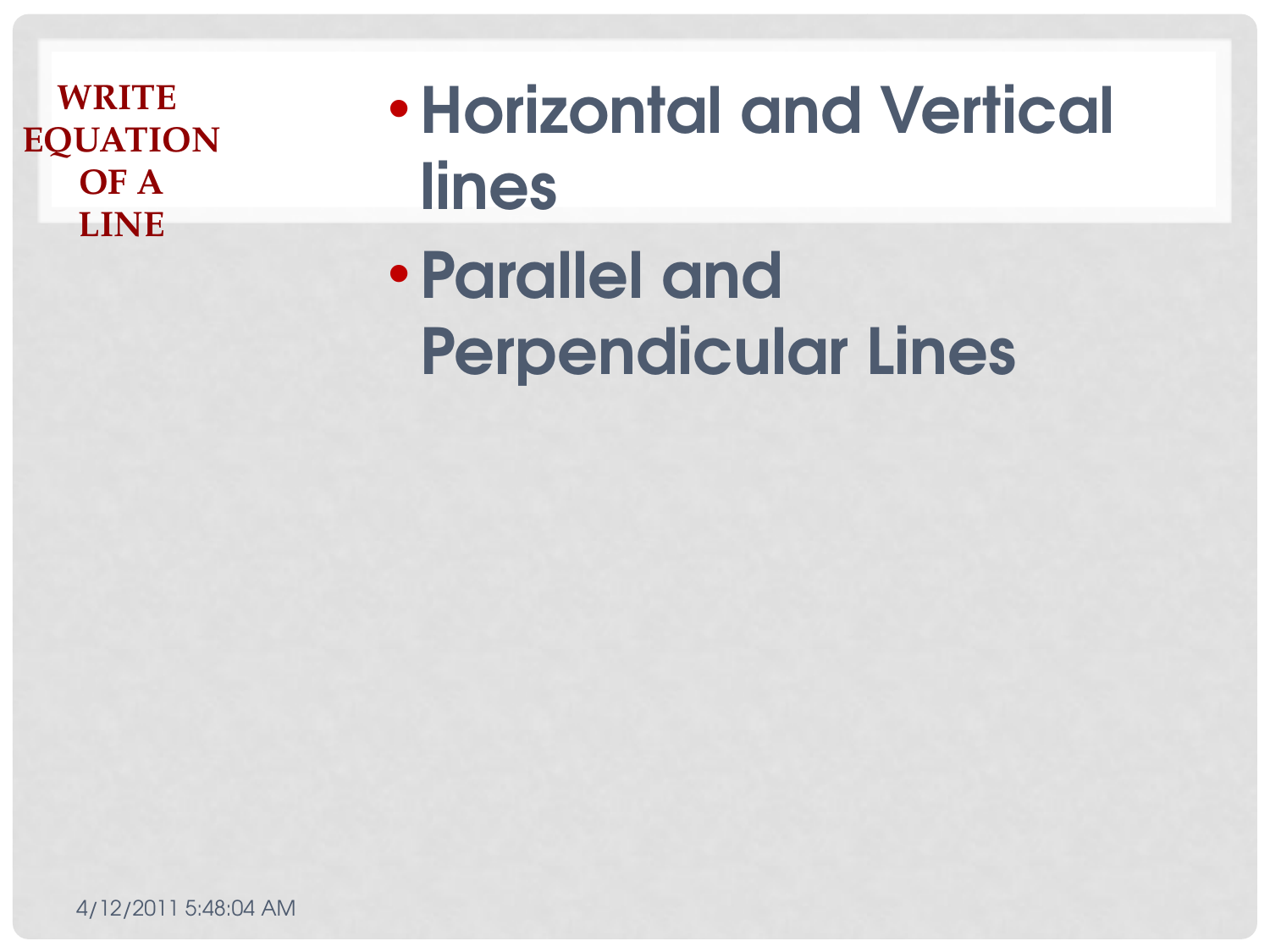

# Write equation of a line
Horizontal and Vertical lines
Parallel and Perpendicular Lines

4/12/2011 5:48:04 AM